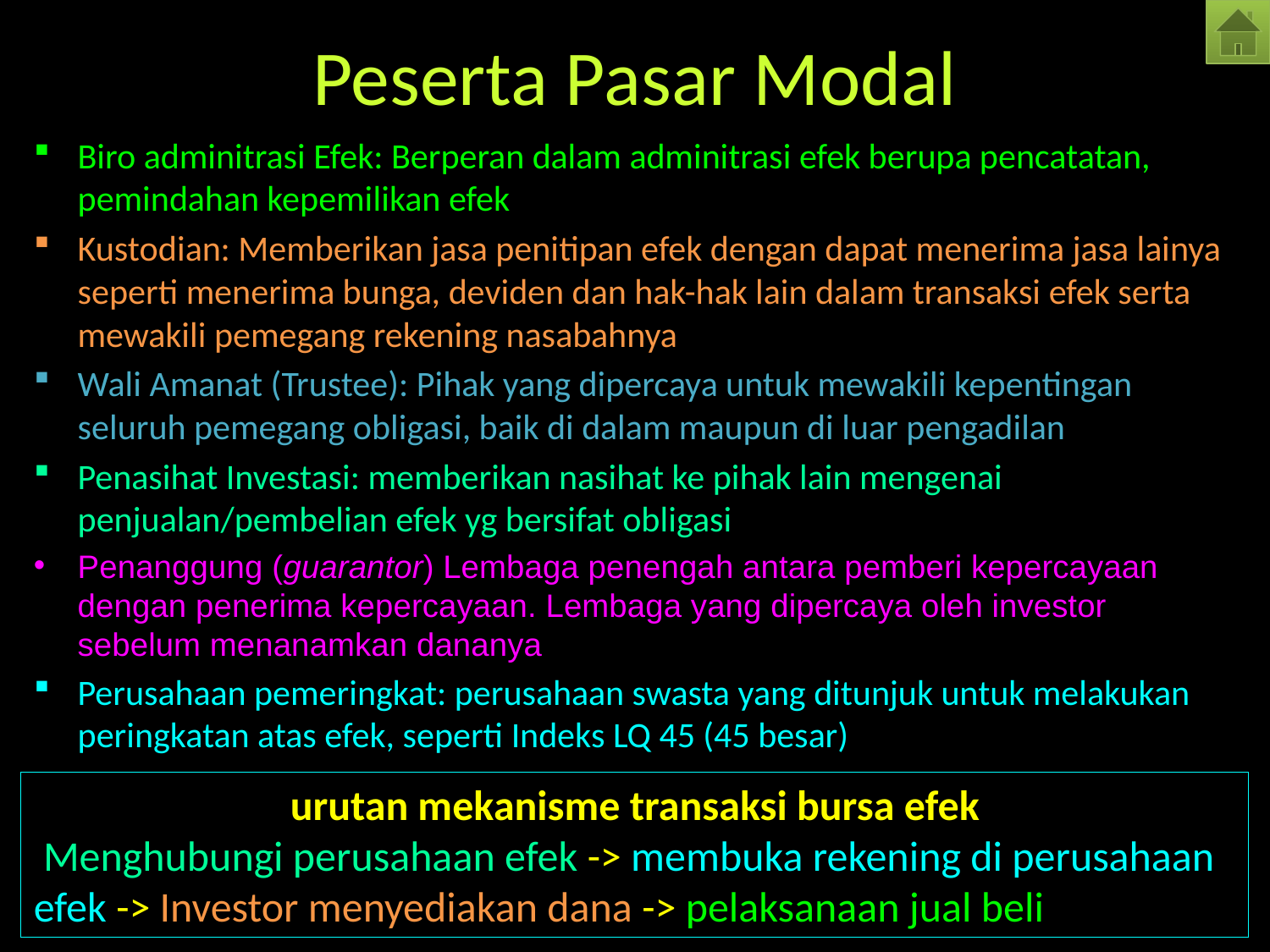

# Peserta Pasar Modal
Biro adminitrasi Efek: Berperan dalam adminitrasi efek berupa pencatatan, pemindahan kepemilikan efek
Kustodian: Memberikan jasa penitipan efek dengan dapat menerima jasa lainya seperti menerima bunga, deviden dan hak-hak lain dalam transaksi efek serta mewakili pemegang rekening nasabahnya
Wali Amanat (Trustee): Pihak yang dipercaya untuk mewakili kepentingan seluruh pemegang obligasi, baik di dalam maupun di luar pengadilan
Penasihat Investasi: memberikan nasihat ke pihak lain mengenai penjualan/pembelian efek yg bersifat obligasi
Penanggung (guarantor) Lembaga penengah antara pemberi kepercayaan dengan penerima kepercayaan. Lembaga yang dipercaya oleh investor sebelum menanamkan dananya
Perusahaan pemeringkat: perusahaan swasta yang ditunjuk untuk melakukan peringkatan atas efek, seperti Indeks LQ 45 (45 besar)
urutan mekanisme transaksi bursa efek
 Menghubungi perusahaan efek -> membuka rekening di perusahaan efek -> Investor menyediakan dana -> pelaksanaan jual beli